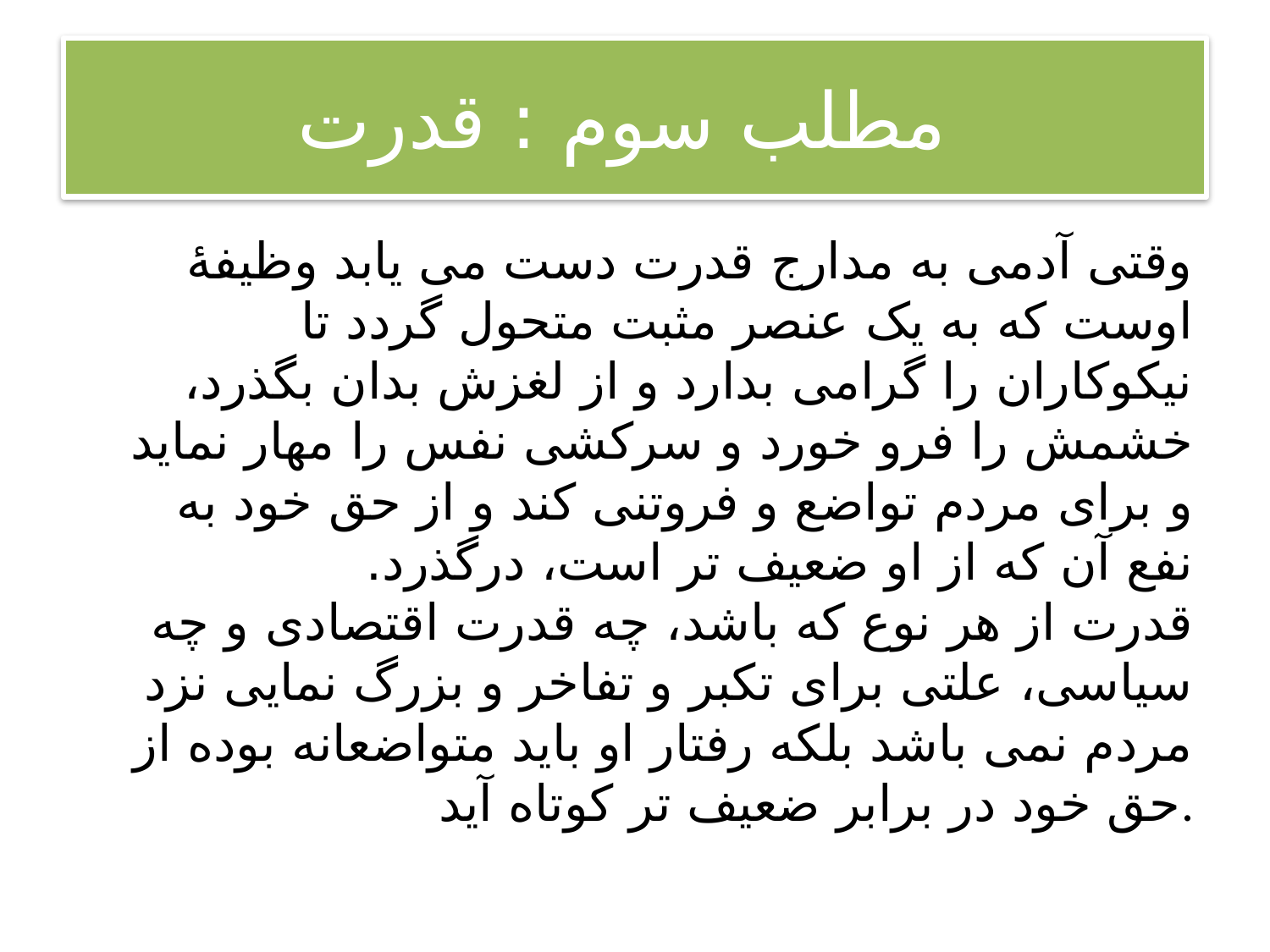

# مطلب سوم : قدرت
وقتی آدمی به مدارج قدرت دست می یابد وظیفۀ اوست که به یک عنصر مثبت متحول گردد تا نیکوکاران را گرامی بدارد و از لغزش بدان بگذرد، خشمش را فرو خورد و سرکشی نفس را مهار نماید و برای مردم تواضع و فروتنی کند و از حق خود به نفع آن که از او ضعیف تر است، درگذرد.
قدرت از هر نوع که باشد، چه قدرت اقتصادی و چه سیاسی، علتی برای تکبر و تفاخر و بزرگ نمایی نزد مردم نمی باشد بلکه رفتار او باید متواضعانه بوده از حق خود در برابر ضعیف تر کوتاه آید.